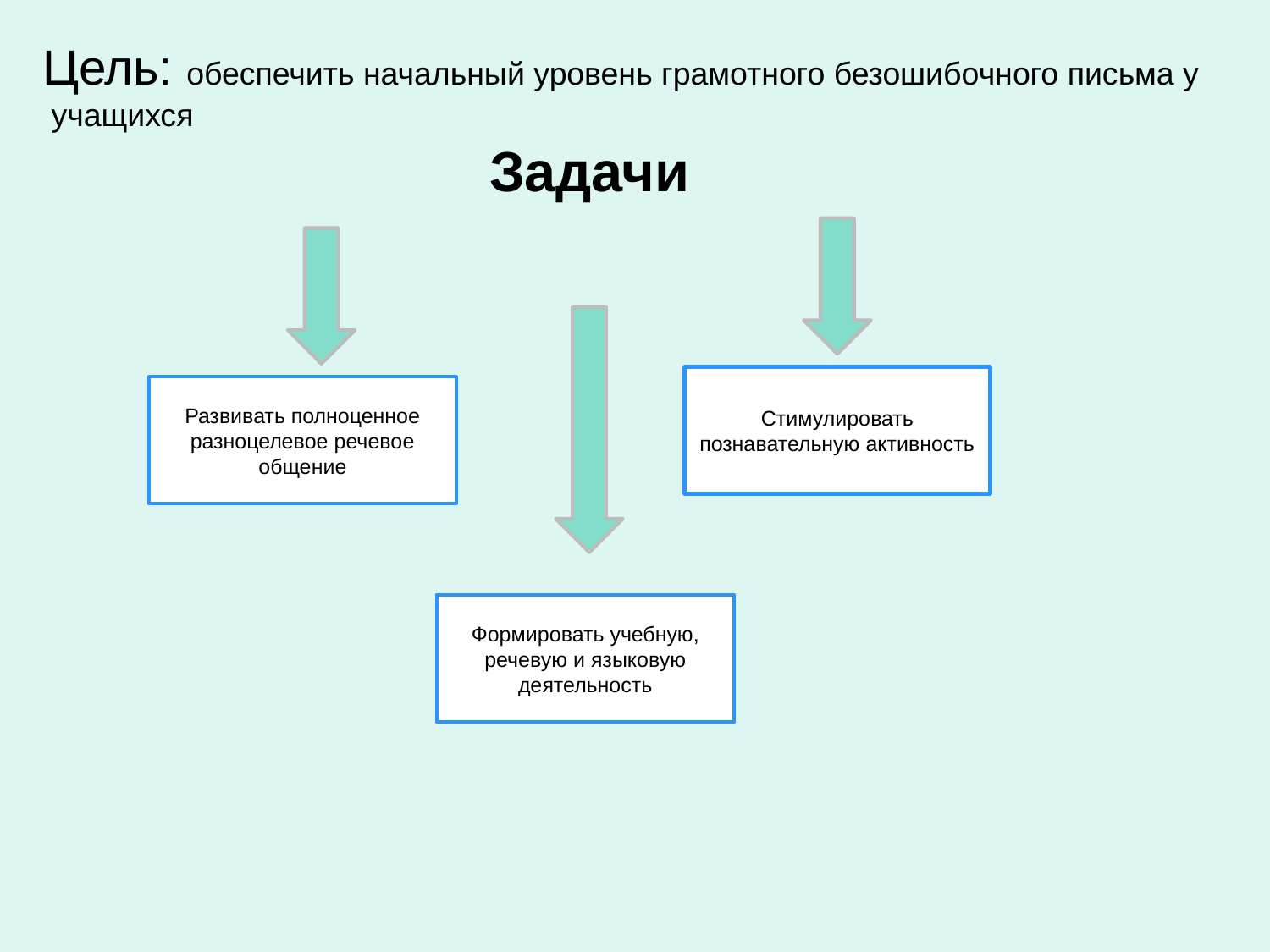

# Цель: обеспечить начальный уровень грамотного безошибочного письма у    учащихся
Задачи

Стимулировать познавательную активность
Развивать полноценное разноцелевое речевое общение
Формировать учебную, речевую и языковую деятельность